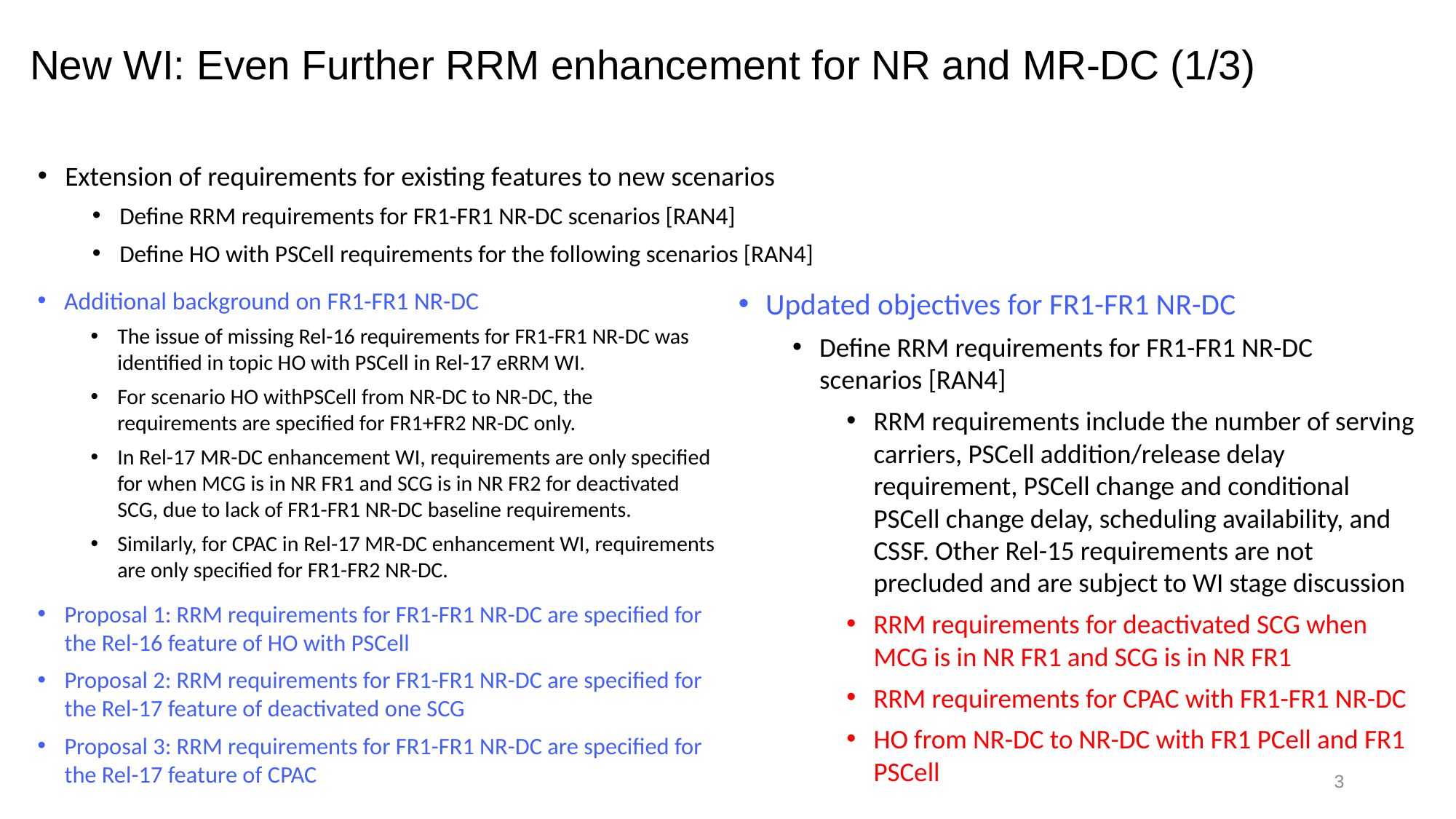

# New WI: Even Further RRM enhancement for NR and MR-DC (1/3)
Extension of requirements for existing features to new scenarios
Define RRM requirements for FR1-FR1 NR-DC scenarios [RAN4]
Define HO with PSCell requirements for the following scenarios [RAN4]

Updated objectives for FR1-FR1 NR-DC
Define RRM requirements for FR1-FR1 NR-DC scenarios [RAN4]
RRM requirements include the number of serving carriers, PSCell addition/release delay requirement, PSCell change and conditional PSCell change delay, scheduling availability, and CSSF. Other Rel-15 requirements are not precluded and are subject to WI stage discussion
RRM requirements for deactivated SCG when MCG is in NR FR1 and SCG is in NR FR1
RRM requirements for CPAC with FR1-FR1 NR-DC
HO from NR-DC to NR-DC with FR1 PCell and FR1 PSCell

Additional background on FR1-FR1 NR-DC
The issue of missing Rel-16 requirements for FR1-FR1 NR-DC was identified in topic HO with PSCell in Rel-17 eRRM WI.
For scenario HO withPSCell from NR-DC to NR-DC, the requirements are specified for FR1+FR2 NR-DC only.
In Rel-17 MR-DC enhancement WI, requirements are only specified for when MCG is in NR FR1 and SCG is in NR FR2 for deactivated SCG, due to lack of FR1-FR1 NR-DC baseline requirements.
Similarly, for CPAC in Rel-17 MR-DC enhancement WI, requirements are only specified for FR1-FR2 NR-DC.

Proposal 1: RRM requirements for FR1-FR1 NR-DC are specified for the Rel-16 feature of HO with PSCell
Proposal 2: RRM requirements for FR1-FR1 NR-DC are specified for the Rel-17 feature of deactivated one SCG
Proposal 3: RRM requirements for FR1-FR1 NR-DC are specified for the Rel-17 feature of CPAC

3